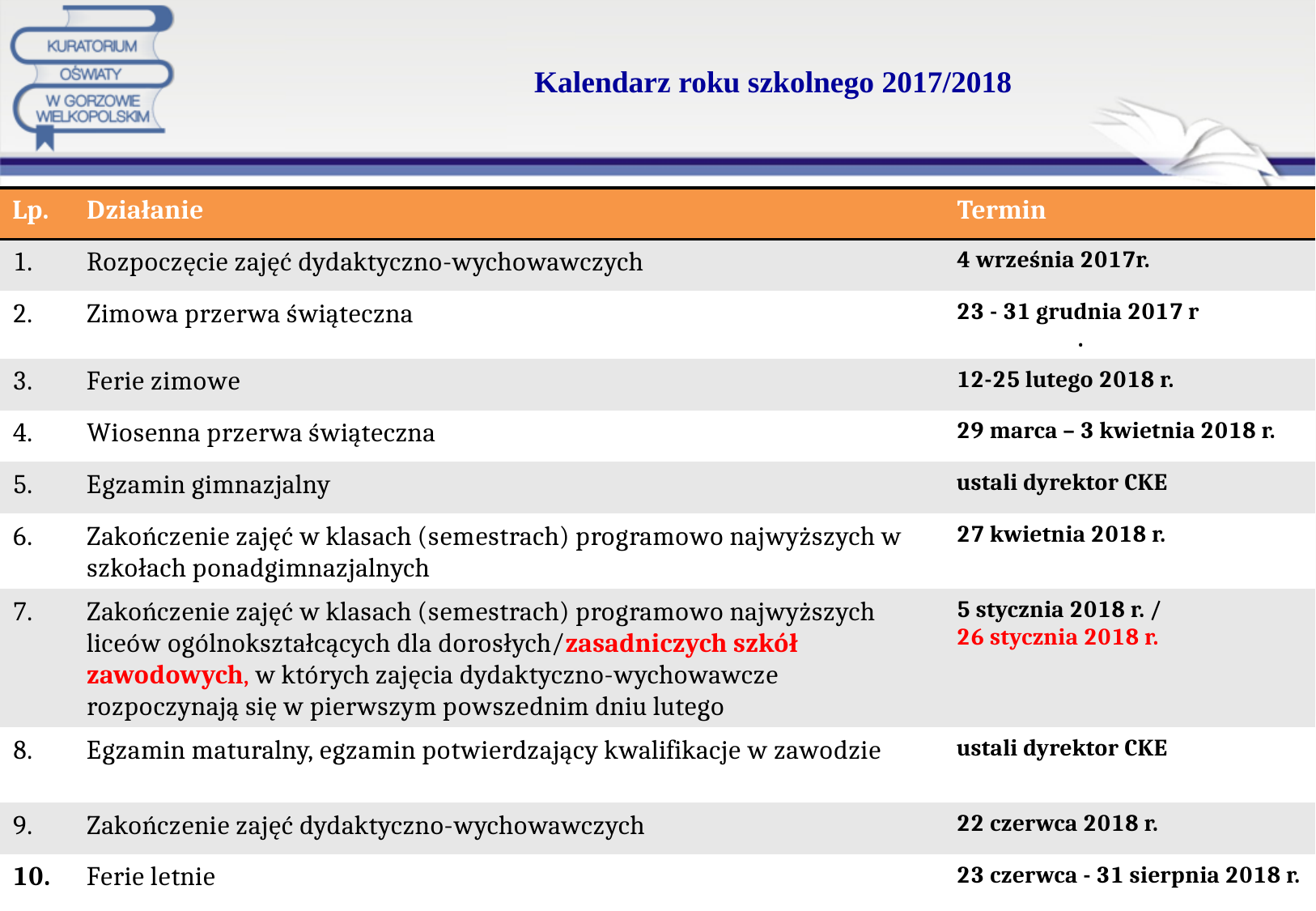

# Kalendarz roku szkolnego 2017/2018
| Lp. | Działanie | Termin |
| --- | --- | --- |
| 1. | Rozpoczęcie zajęć dydaktyczno-wychowawczych | 4 września 2017r. |
| 2. | Zimowa przerwa świąteczna | 23 - 31 grudnia 2017 r . |
| 3. | Ferie zimowe | 12-25 lutego 2018 r. |
| 4. | Wiosenna przerwa świąteczna | 29 marca – 3 kwietnia 2018 r. |
| 5. | Egzamin gimnazjalny | ustali dyrektor CKE |
| 6. | Zakończenie zajęć w klasach (semestrach) programowo najwyższych w szkołach ponadgimnazjalnych | 27 kwietnia 2018 r. |
| 7. | Zakończenie zajęć w klasach (semestrach) programowo najwyższych liceów ogólnokształcących dla dorosłych/zasadniczych szkół zawodowych, w których zajęcia dydaktyczno-wychowawcze rozpoczynają się w pierwszym powszednim dniu lutego | 5 stycznia 2018 r. / 26 stycznia 2018 r. |
| 8. | Egzamin maturalny, egzamin potwierdzający kwalifikacje w zawodzie | ustali dyrektor CKE |
| 9. | Zakończenie zajęć dydaktyczno-wychowawczych | 22 czerwca 2018 r. |
| 10. | Ferie letnie | 23 czerwca - 31 sierpnia 2018 r. |

88